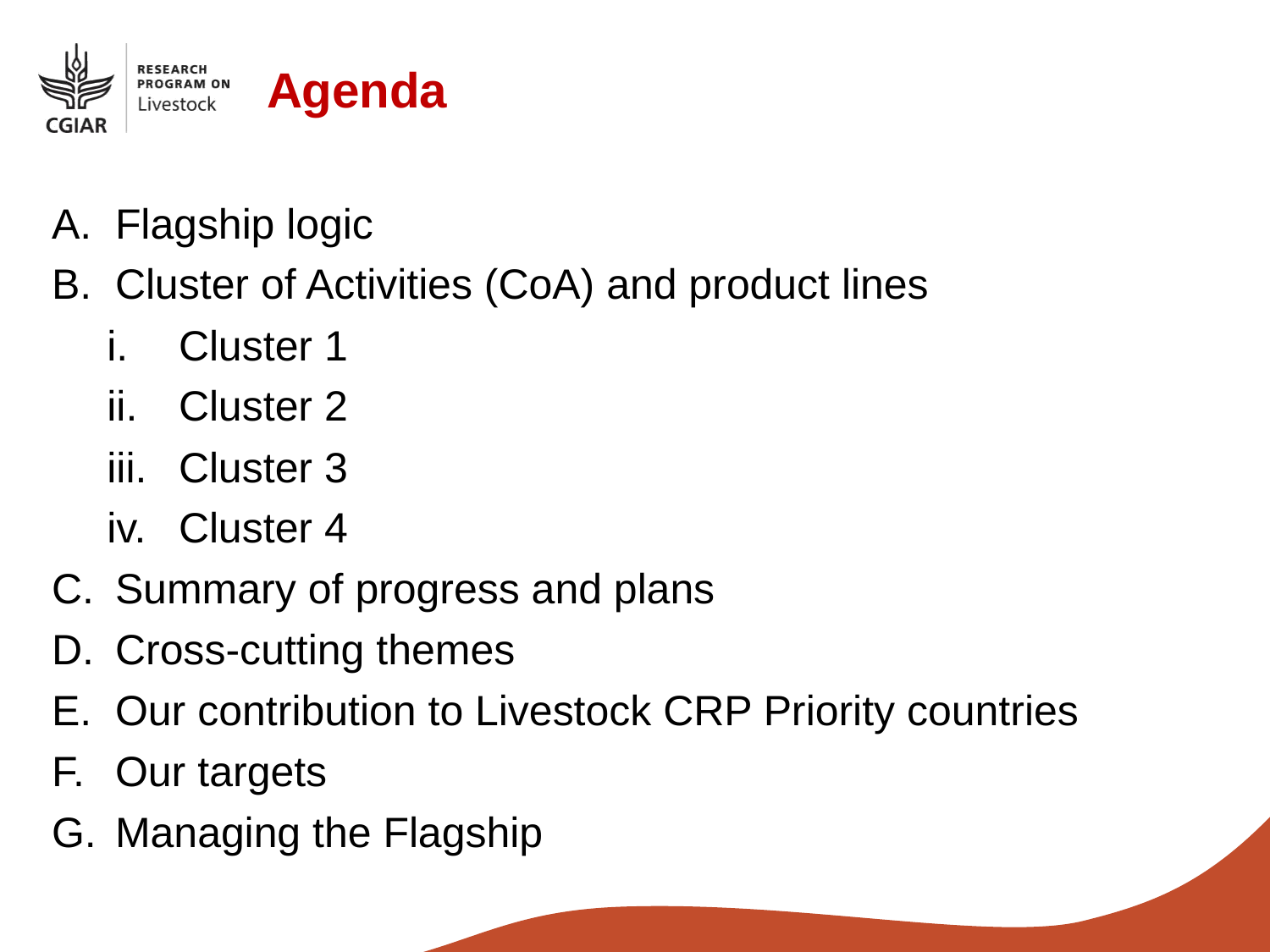

Agenda
Flagship logic
Cluster of Activities (CoA) and product lines
Cluster 1
Cluster 2
Cluster 3
Cluster 4
Summary of progress and plans
Cross-cutting themes
Our contribution to Livestock CRP Priority countries
Our targets
Managing the Flagship